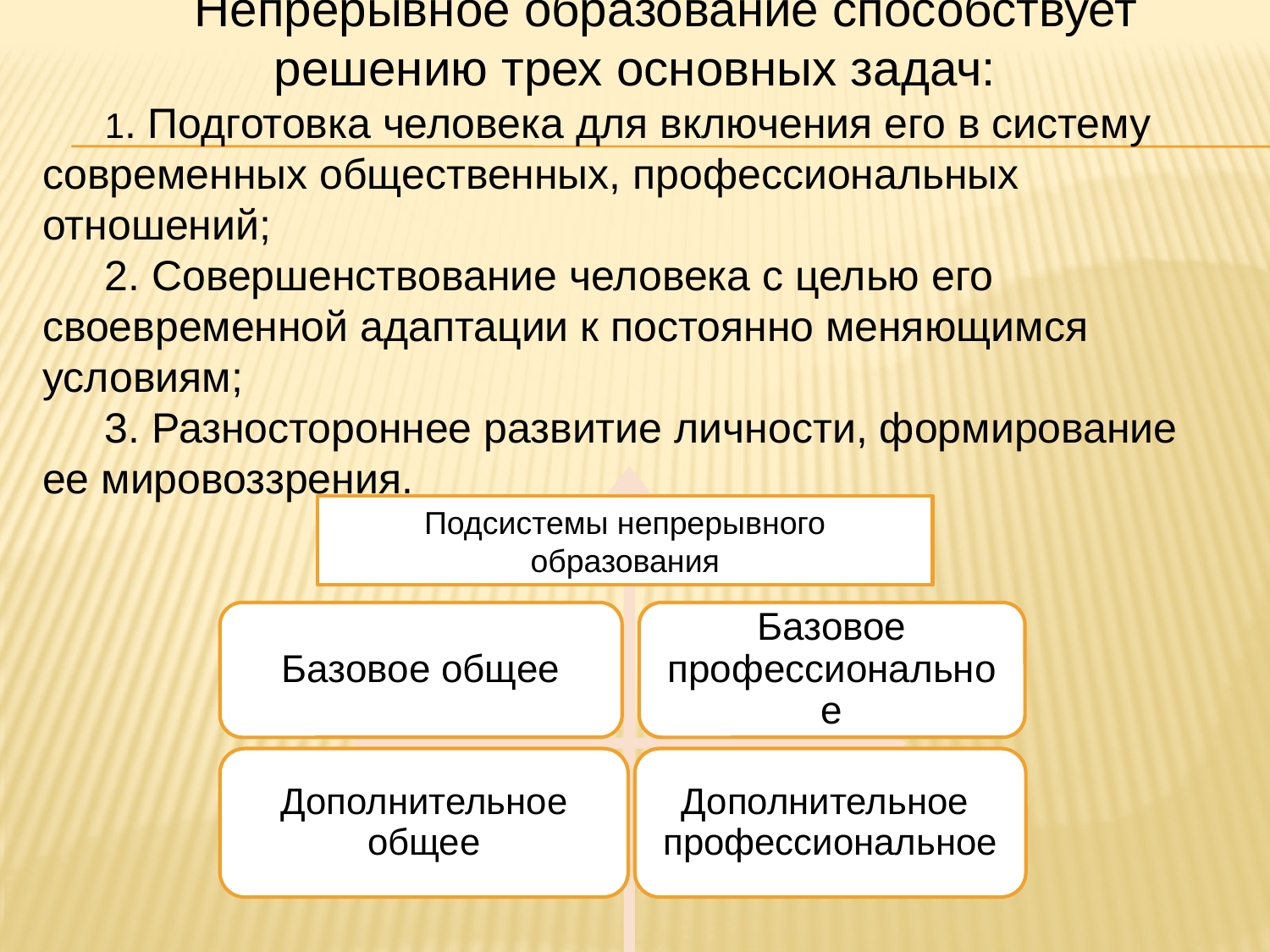

Непрерывное образование способствует решению трех основных задач:
1. Подготовка человека для включения его в систему современных общественных, профессиональных отношений;
2. Совершенствование человека с целью его своевременной адаптации к постоянно меняющимся условиям;
3. Разностороннее развитие личности, формирование ее мировоззрения.
Базовое общее
Базовое профессиональное
Дополнительное общее
Дополнительное  профессиональное
Подсистемы непрерывного образования